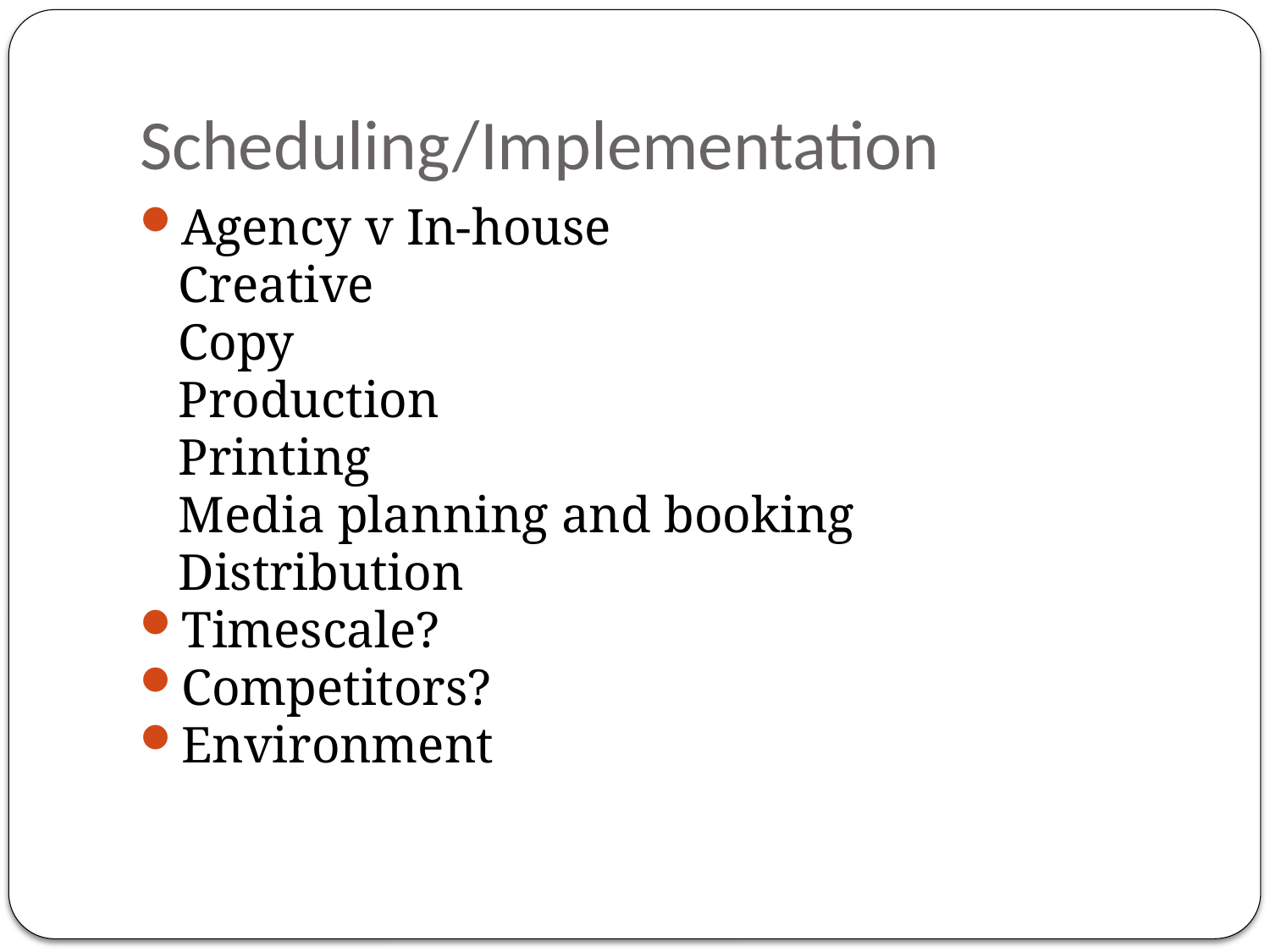

# Scheduling/Implementation
Agency v In-house
   Creative
   Copy
   Production
   Printing
   Media planning and booking
   Distribution
Timescale?
Competitors?
Environment